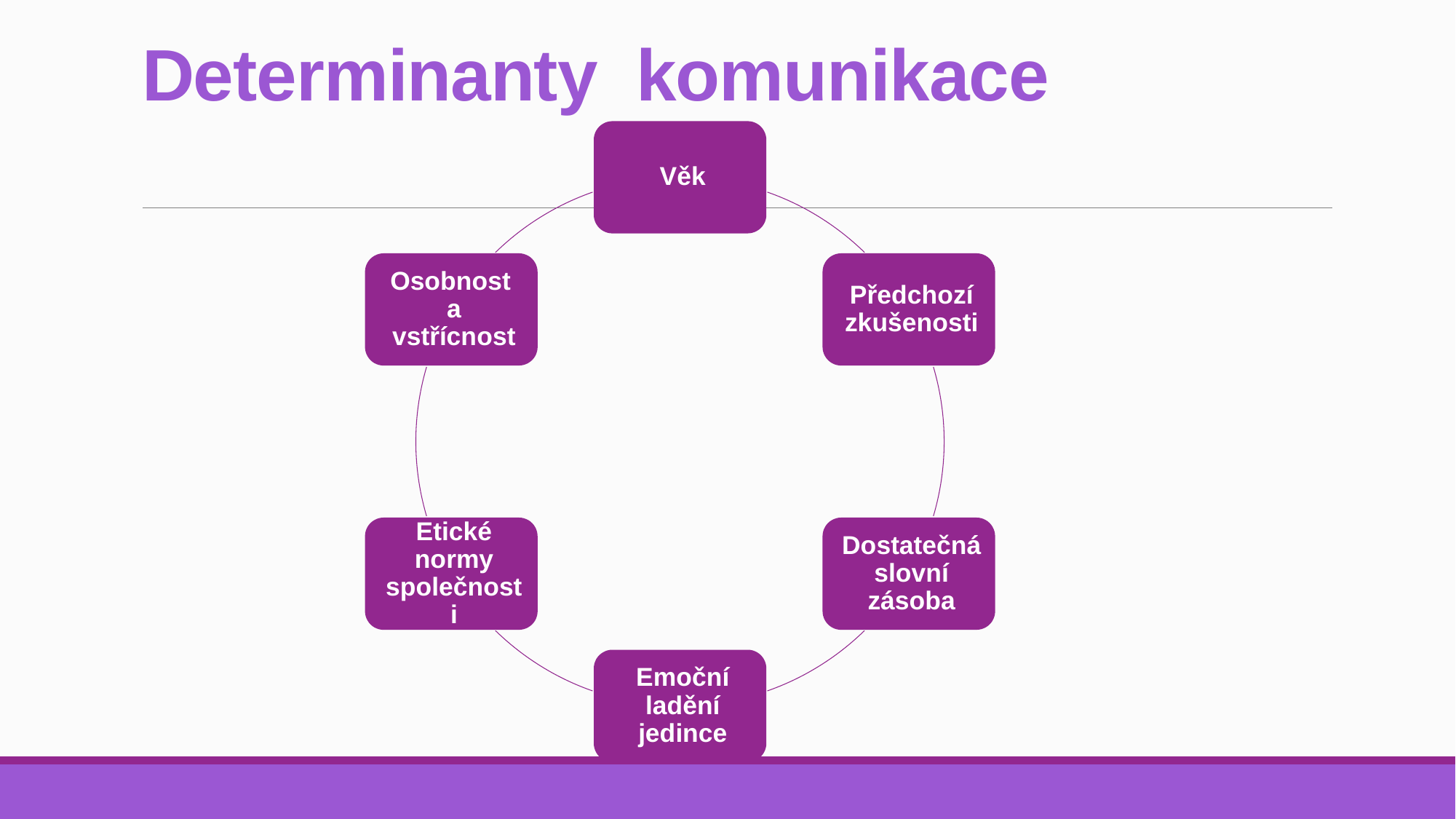

# Determinanty  komunikace
Věk
Předchozí zkušenosti
Dostatečná slovní zásoba
Emoční ladění jedince
Etické normy společnosti
Osobnost
a vstřícnost